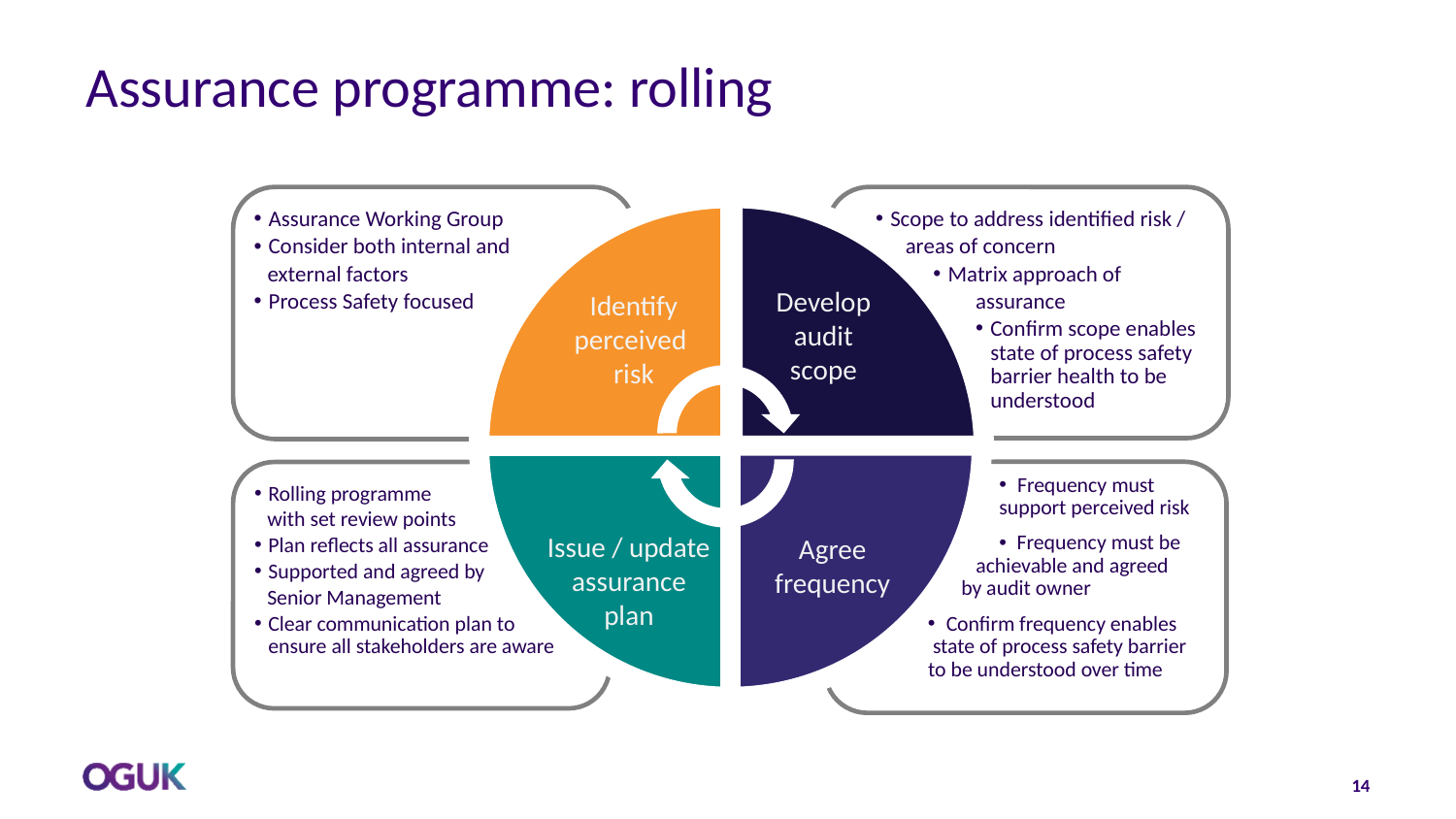

# Assurance programme: rolling

Assurance Working Group
Consider both internal and
external factors
Process Safety focused
Scope to address identified risk /
areas of concern
Matrix approach of
assurance
Confirm scope enables state of process safety barrier health to be understood

Identify perceived
risk

Frequency must
support perceived risk
Frequency must be
 achievable and agreed
 by audit owner
Confirm frequency enables
 state of process safety barrier to be understood over time
Rolling programme
with set review points
Plan reflects all assurance activity
Supported and agreed by
Senior Management
Clear communication plan to    ensure all stakeholders are aware
Develop
audit
scope
Issue / update
assurance
plan
Agree
frequency

14